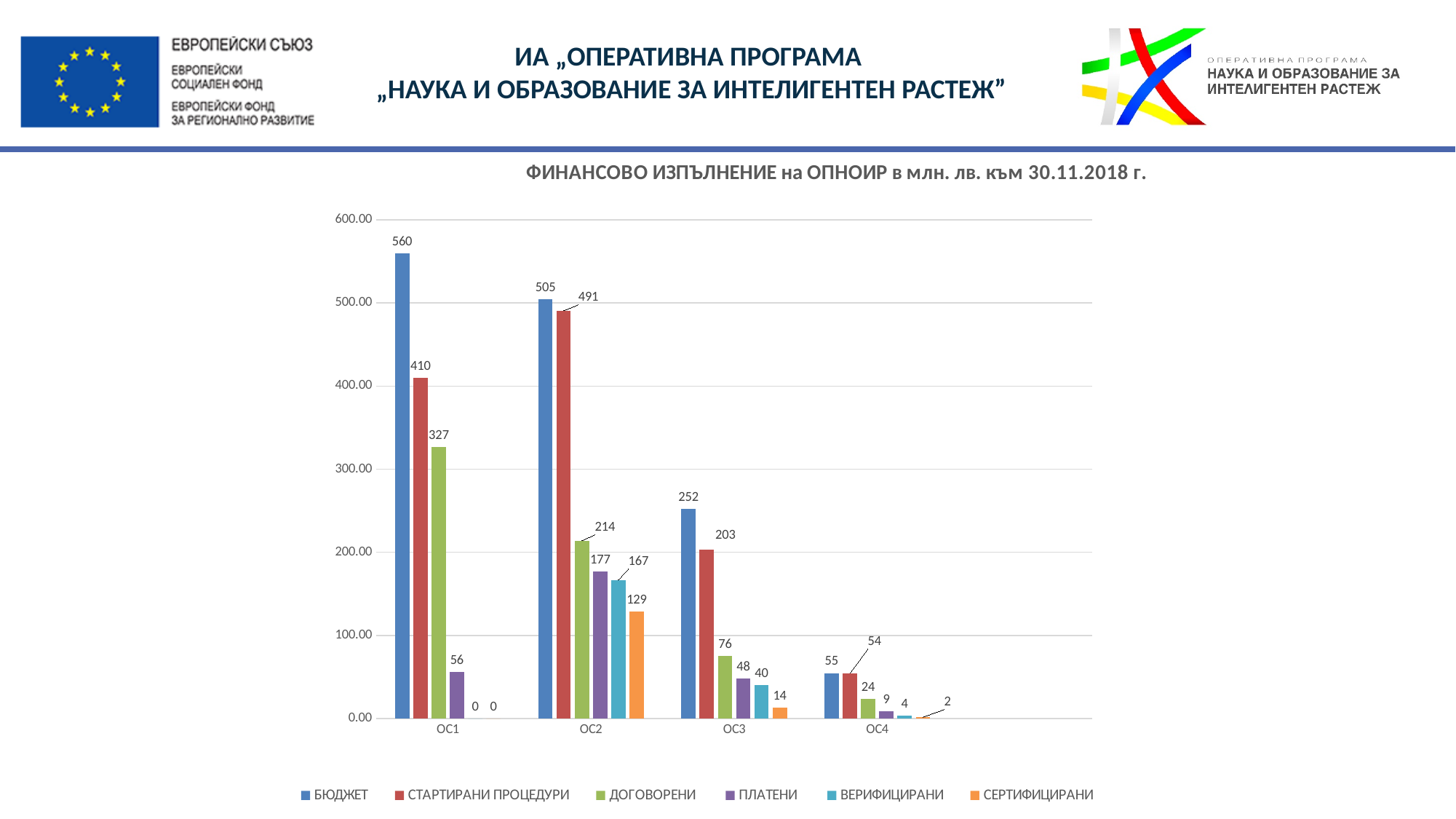

### Chart: ФИНАНСОВО ИЗПЪЛНЕНИЕ на ОПНОИР в млн. лв. към 30.11.2018 г.

| Category | БЮДЖЕТ | СТАРТИРАНИ ПРОЦЕДУРИ | ДОГОВОРЕНИ  | ПЛАТЕНИ  | ВЕРИФИЦИРАНИ | СЕРТИФИЦИРАНИ |
|---|---|---|---|---|---|---|
| ОС1 | 560.0142727283301 | 410.0 | 326.77584793 | 55.88848211 | 0.0 | 0.0 |
| ОС2 | 504.62834730791 | 490.611 | 214.01535181 | 176.86336531 | 166.86718196 | 129.11601195 |
| ОС3 | 252.03005511943002 | 203.15363480000002 | 75.55196214 | 47.97330909 | 40.22336767 | 13.56741523 |
| ОС4 | 54.71087265175 | 54.469206299999996 | 23.9692063 | 8.54530405 | 3.77361481 | 1.76953068 |